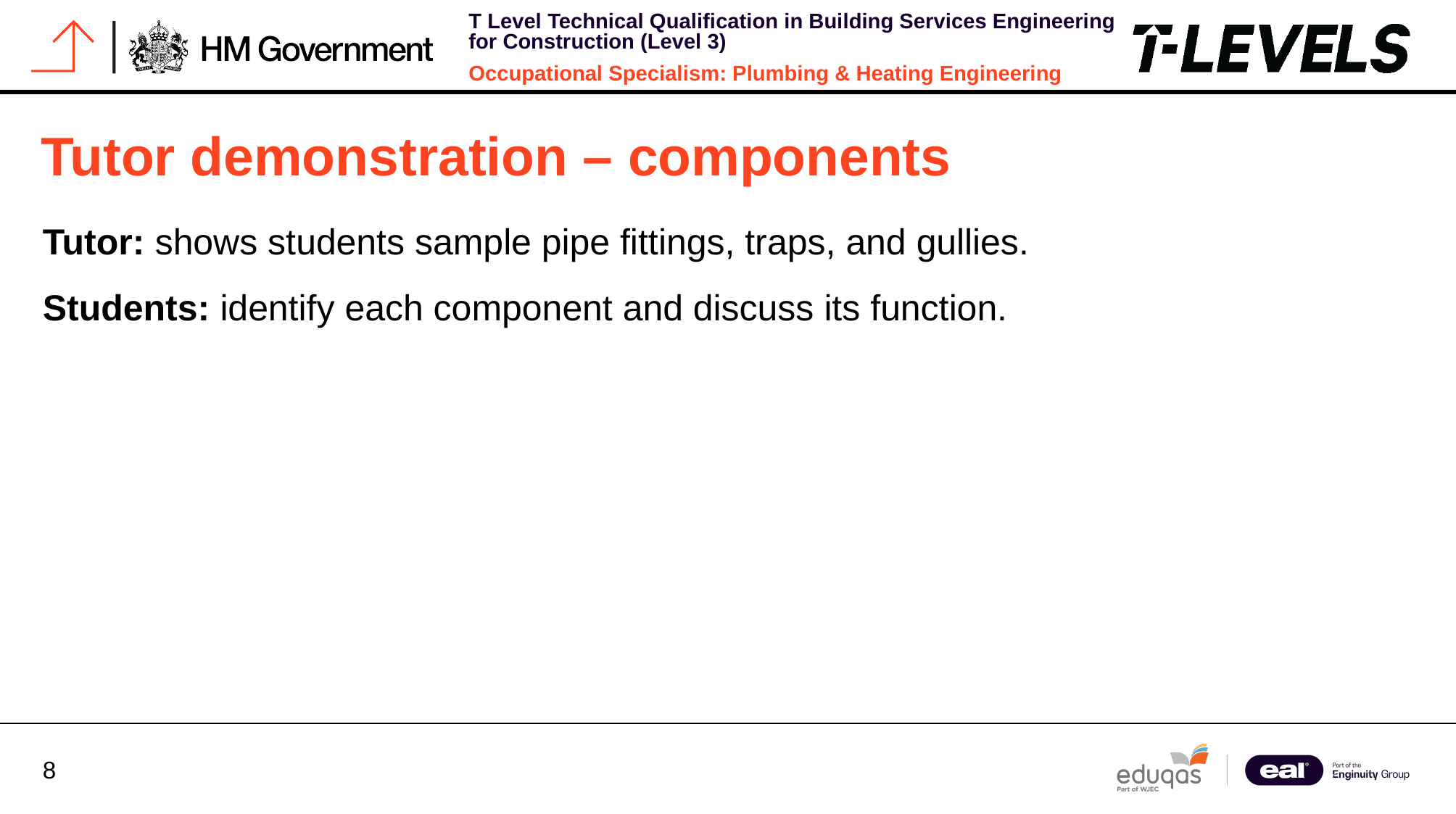

# Tutor demonstration – components
Tutor: shows students sample pipe fittings, traps, and gullies.
Students: identify each component and discuss its function.